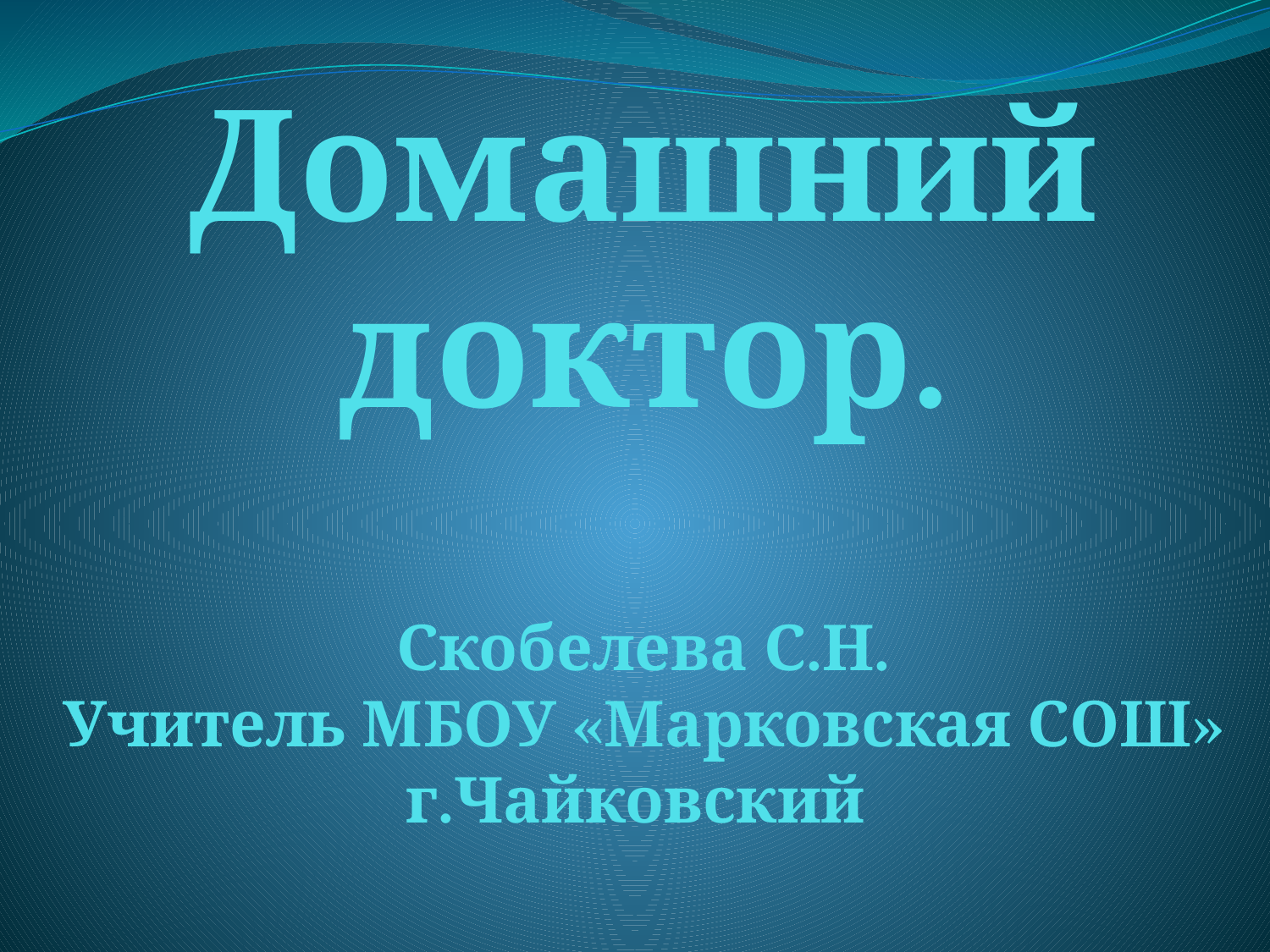

# Домашний доктор. Скобелева С.Н. Учитель МБОУ «Марковская СОШ» г.Чайковский